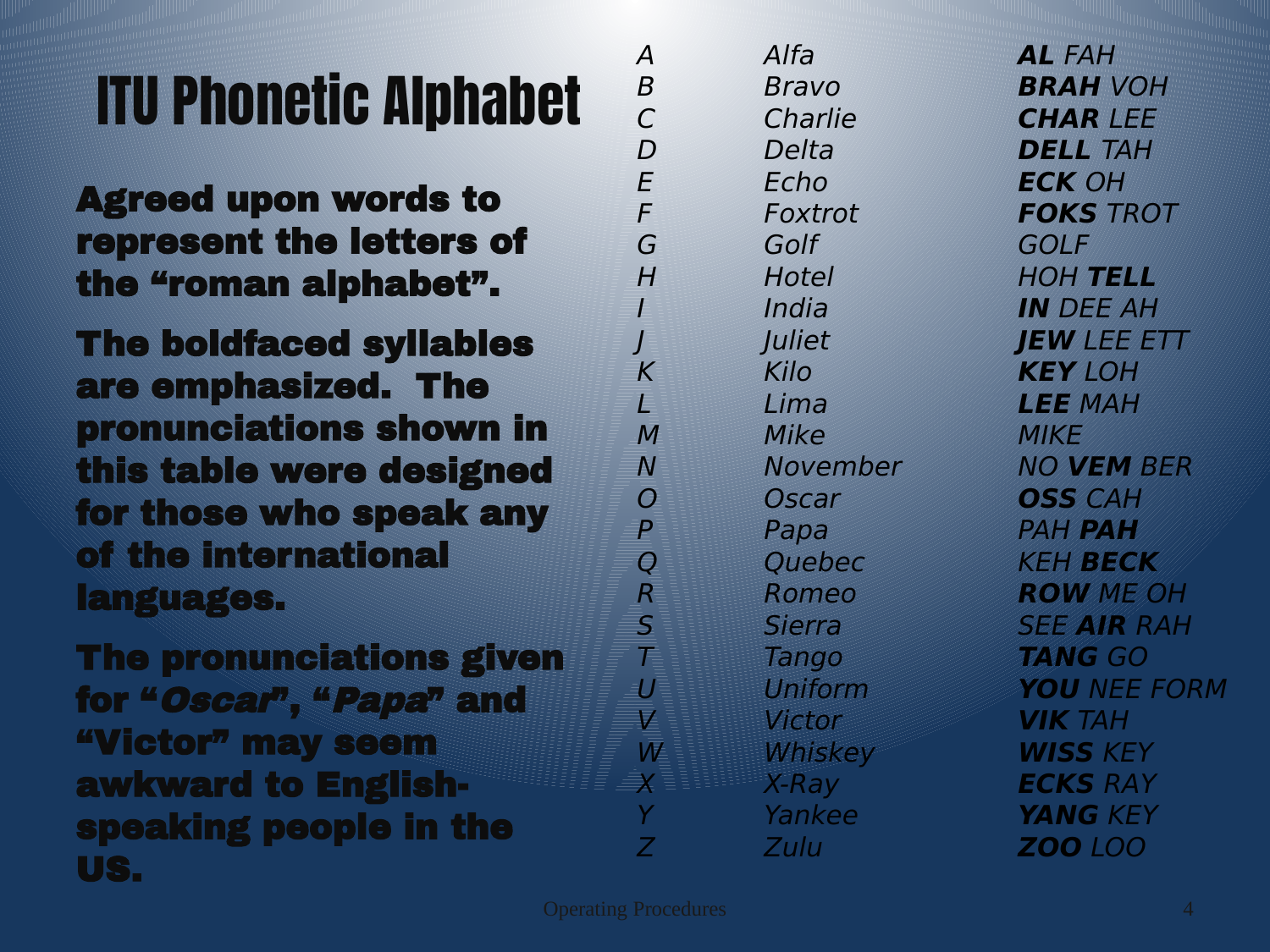

# ITU Phonetic Alphabet
A	Alfa		AL FAH
B	Bravo		BRAH VOH
C	Charlie		CHAR LEE
D	Delta		DELL TAH
E	Echo		ECK OH
F	Foxtrot		FOKS TROT
G	Golf		GOLF
H	Hotel		HOH TELL
I	India		IN DEE AH
J	Juliet		JEW LEE ETT
K	Kilo		KEY LOH
L	Lima		LEE MAH
M	Mike		MIKE
N	November	NO VEM BER
O	Oscar		OSS CAH
P	Papa		PAH PAH
Q	Quebec		KEH BECK
R	Romeo		ROW ME OH
S	Sierra		SEE AIR RAH
T	Tango		TANG GO
U	Uniform		YOU NEE FORM
V	Victor		VIK TAH
W	Whiskey		WISS KEY
X	X-Ray		ECKS RAY
Y	Yankee		YANG KEY
Z	Zulu		ZOO LOO
Agreed upon words to represent the letters of the “roman alphabet”.
The boldfaced syllables are emphasized.  The pronunciations shown in this table were designed for those who speak any of the international languages.
The pronunciations given for “Oscar”, “Papa” and “Victor” may seem awkward to English-speaking people in the US.

Operating Procedures
4